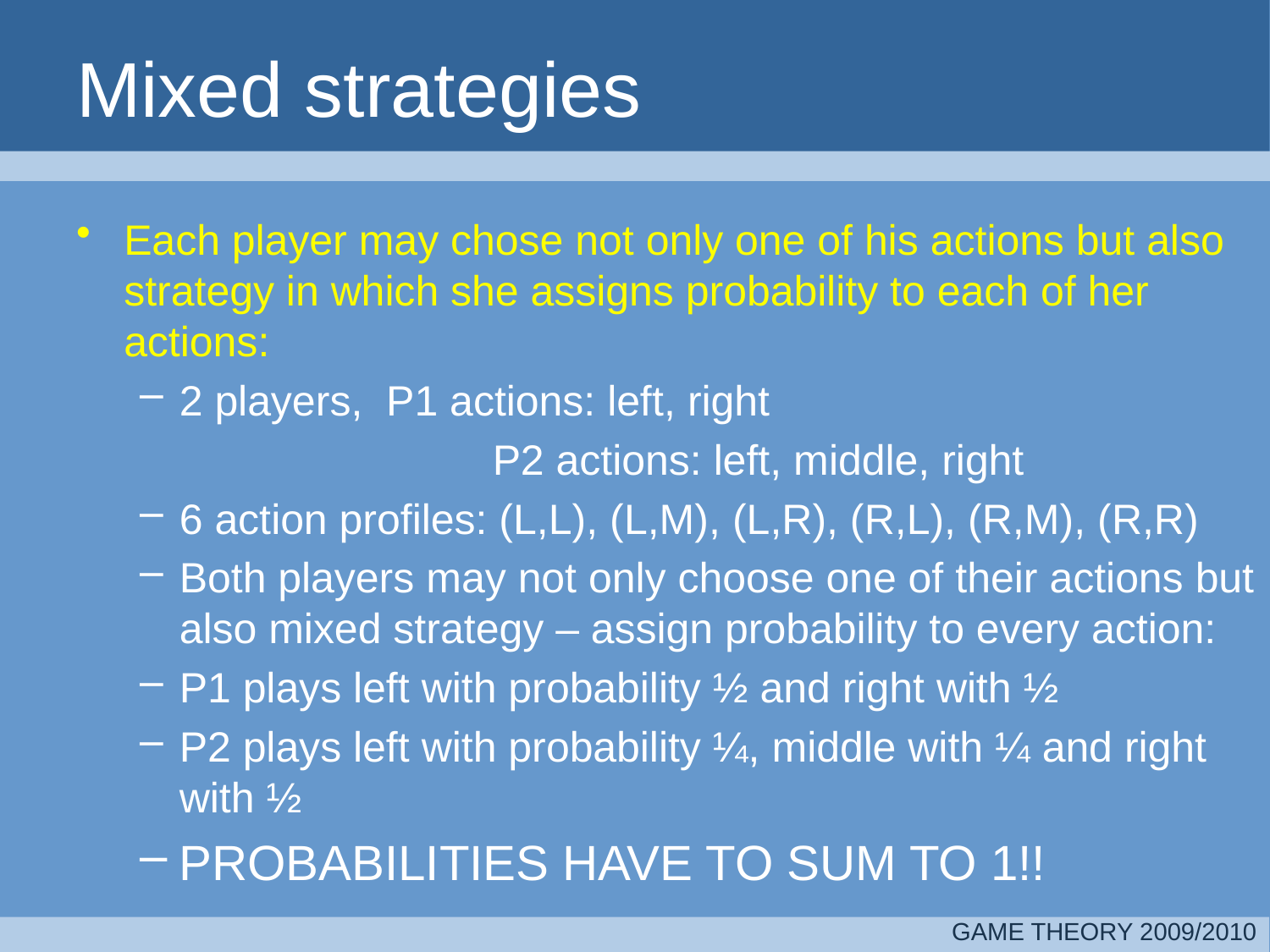

# Mixed strategies
Each player may chose not only one of his actions but also strategy in which she assigns probability to each of her actions:
2 players,  P1 actions: left, right
			     P2 actions: left, middle, right
6 action profiles: (L,L), (L,M), (L,R), (R,L), (R,M), (R,R)
Both players may not only choose one of their actions but also mixed strategy – assign probability to every action:
P1 plays left with probability ½ and right with ½
P2 plays left with probability ¼, middle with ¼ and right with ½
PROBABILITIES HAVE TO SUM TO 1!!

GAME THEORY 2009/2010